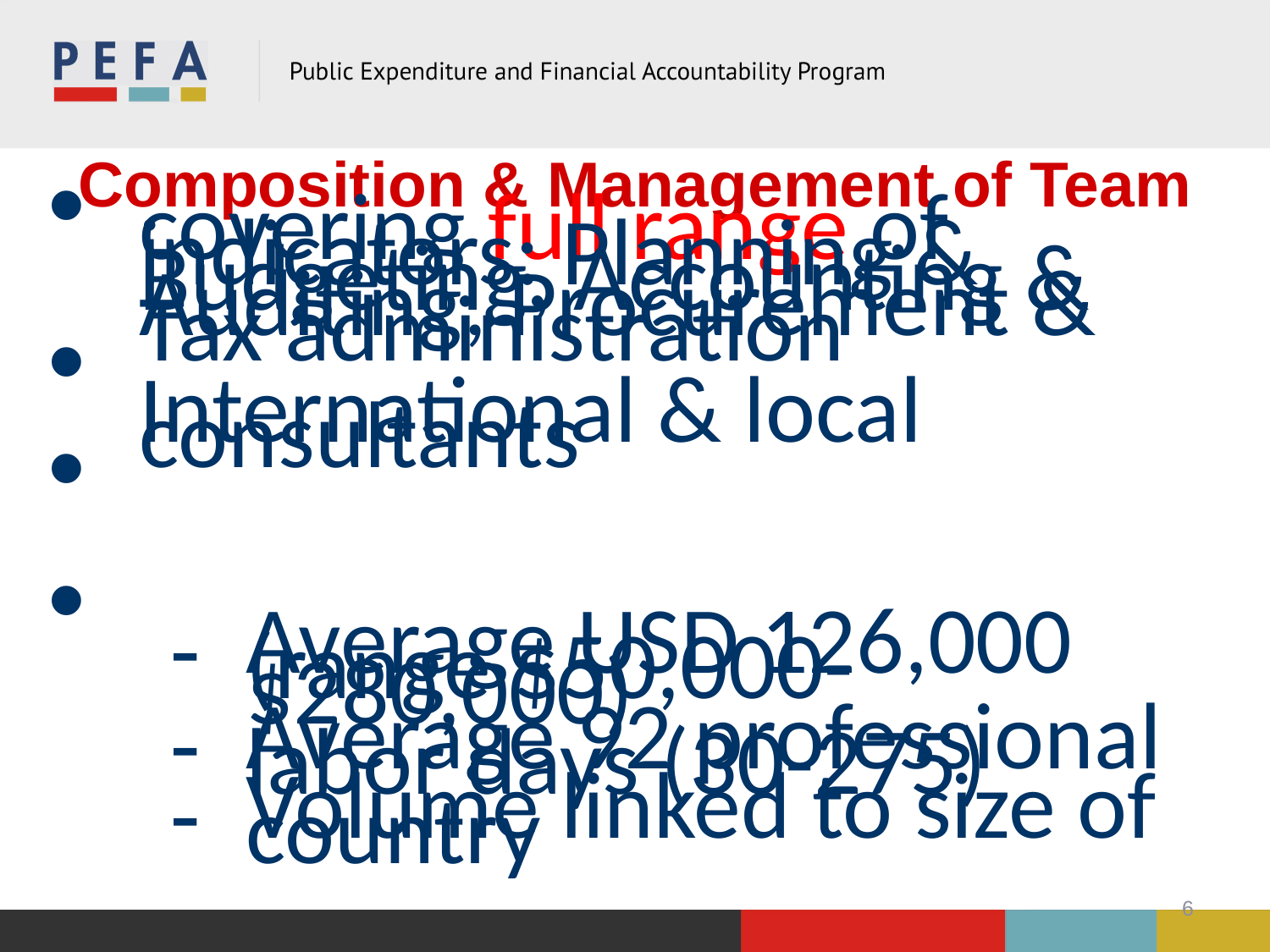

# Composition & Management of Team
Multi-skilled team: covering full range of indicators: Planning & Budgeting, Accounting & Auditing, Procurement & Tax administration
PEFA experienced team member: (Leader?) International & local consultants
Assessment process needs coordination of activity & methodological consistency
Costs & resource use:
Average USD 126,000 (range $50,000-$280,000)
Average 92 professional labor days (30-275)
Volume linked to size of country

6